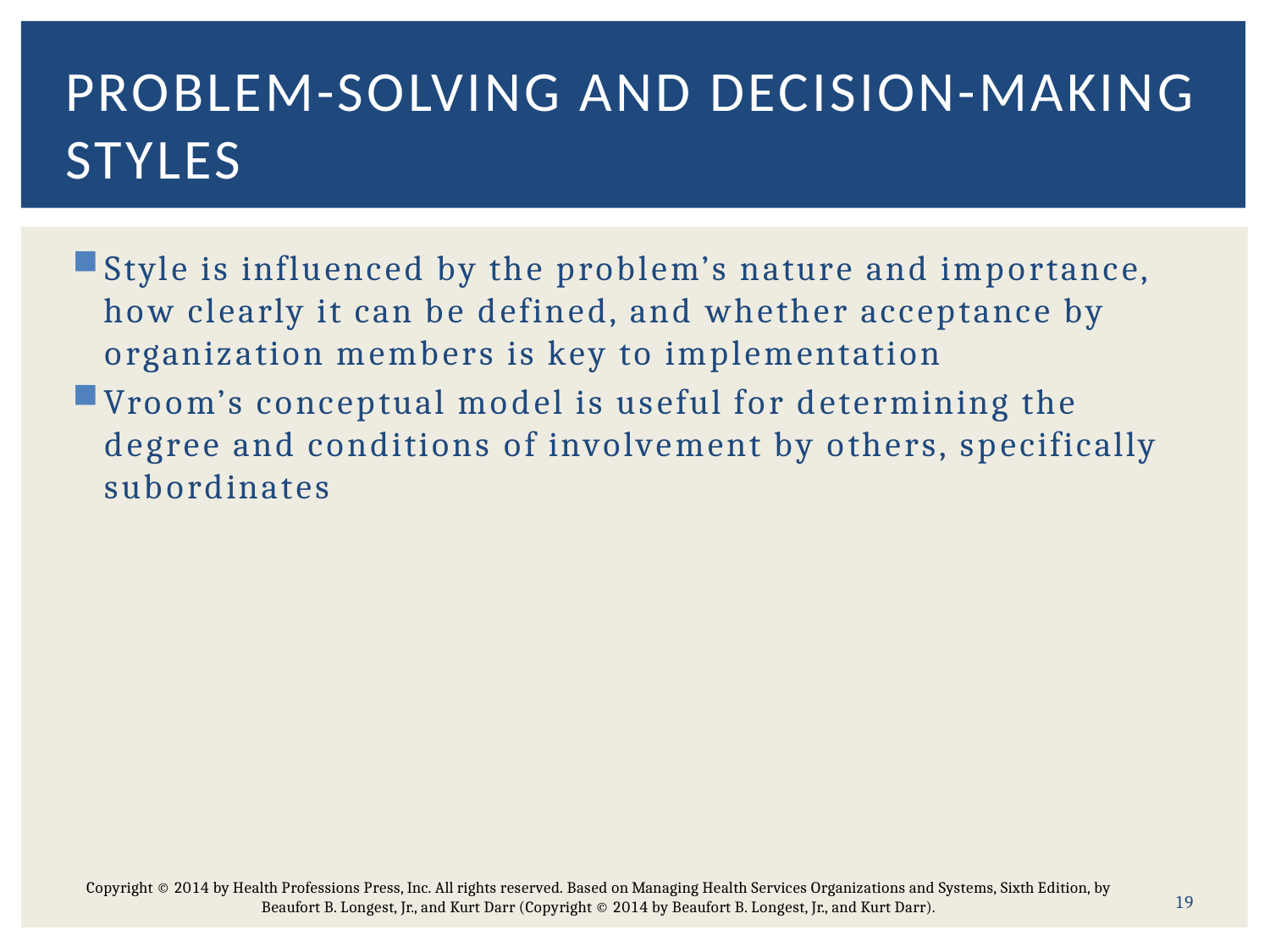

# Problem-Solving and Decision-Making Styles
Style is influenced by the problem’s nature and importance, how clearly it can be defined, and whether acceptance by organization members is key to implementation
Vroom’s conceptual model is useful for determining the degree and conditions of involvement by others, specifically subordinates
19